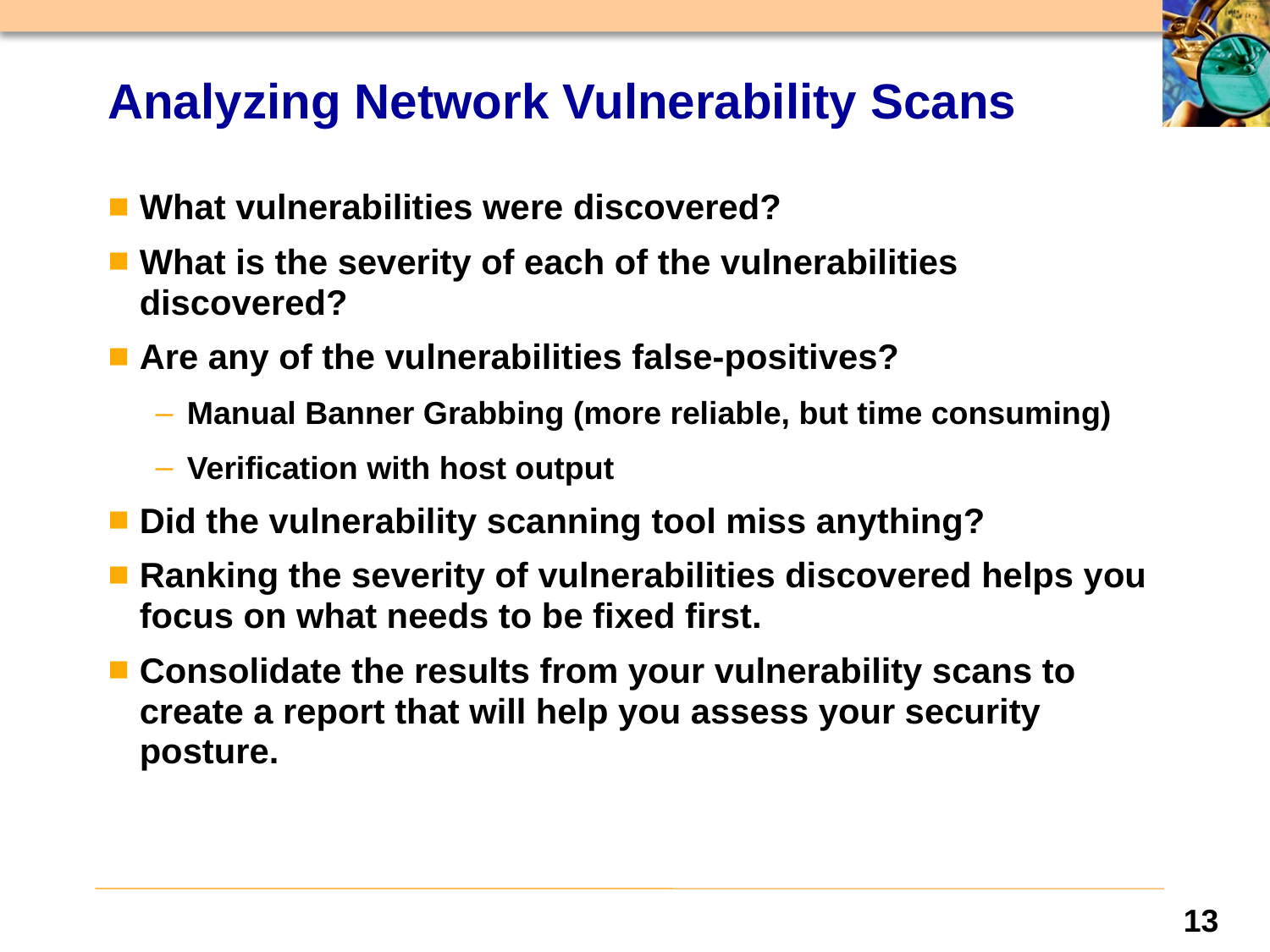

# Analyzing Network Vulnerability Scans
What vulnerabilities were discovered?
What is the severity of each of the vulnerabilities discovered?
Are any of the vulnerabilities false-positives?
Manual Banner Grabbing (more reliable, but time consuming)
Verification with host output
Did the vulnerability scanning tool miss anything?
Ranking the severity of vulnerabilities discovered helps you focus on what needs to be fixed first.
Consolidate the results from your vulnerability scans to create a report that will help you assess your security posture.